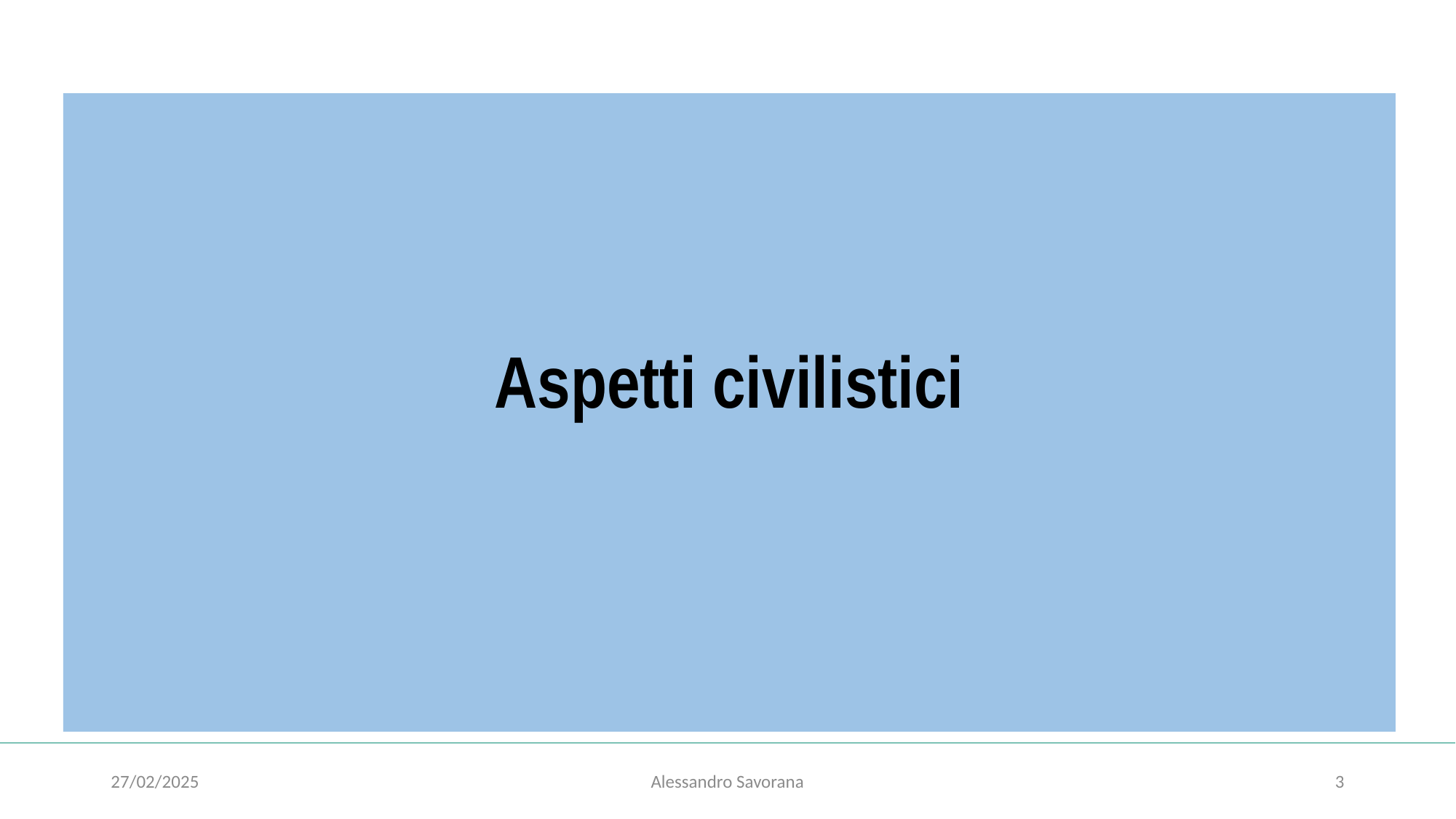

#

Aspetti civilistici
27/02/2025
Alessandro Savorana
3